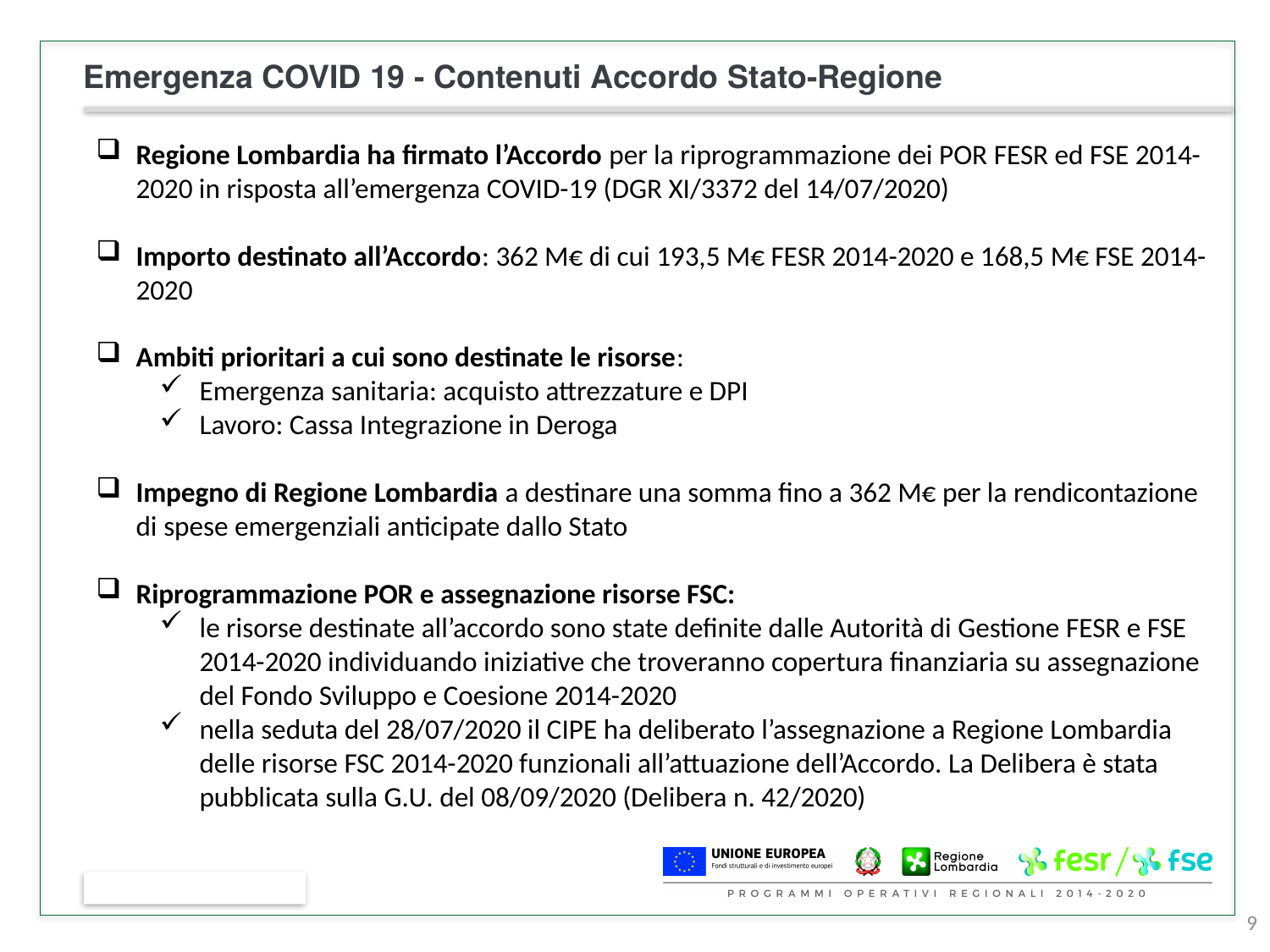

# Emergenza COVID 19 - Contenuti Accordo Stato-Regione
Regione Lombardia ha firmato l’Accordo per la riprogrammazione dei POR FESR ed FSE 2014-2020 in risposta all’emergenza COVID-19 (DGR XI/3372 del 14/07/2020)

Importo destinato all’Accordo: 362 M€ di cui 193,5 M€ FESR 2014-2020 e 168,5 M€ FSE 2014-2020

Ambiti prioritari a cui sono destinate le risorse:
Emergenza sanitaria: acquisto attrezzature e DPI
Lavoro: Cassa Integrazione in Deroga

Impegno di Regione Lombardia a destinare una somma fino a 362 M€ per la rendicontazione di spese emergenziali anticipate dallo Stato

Riprogrammazione POR e assegnazione risorse FSC:
le risorse destinate all’accordo sono state definite dalle Autorità di Gestione FESR e FSE 2014-2020 individuando iniziative che troveranno copertura finanziaria su assegnazione del Fondo Sviluppo e Coesione 2014-2020
nella seduta del 28/07/2020 il CIPE ha deliberato l’assegnazione a Regione Lombardia delle risorse FSC 2014-2020 funzionali all’attuazione dell’Accordo. La Delibera è stata pubblicata sulla G.U. del 08/09/2020 (Delibera n. 42/2020)

9